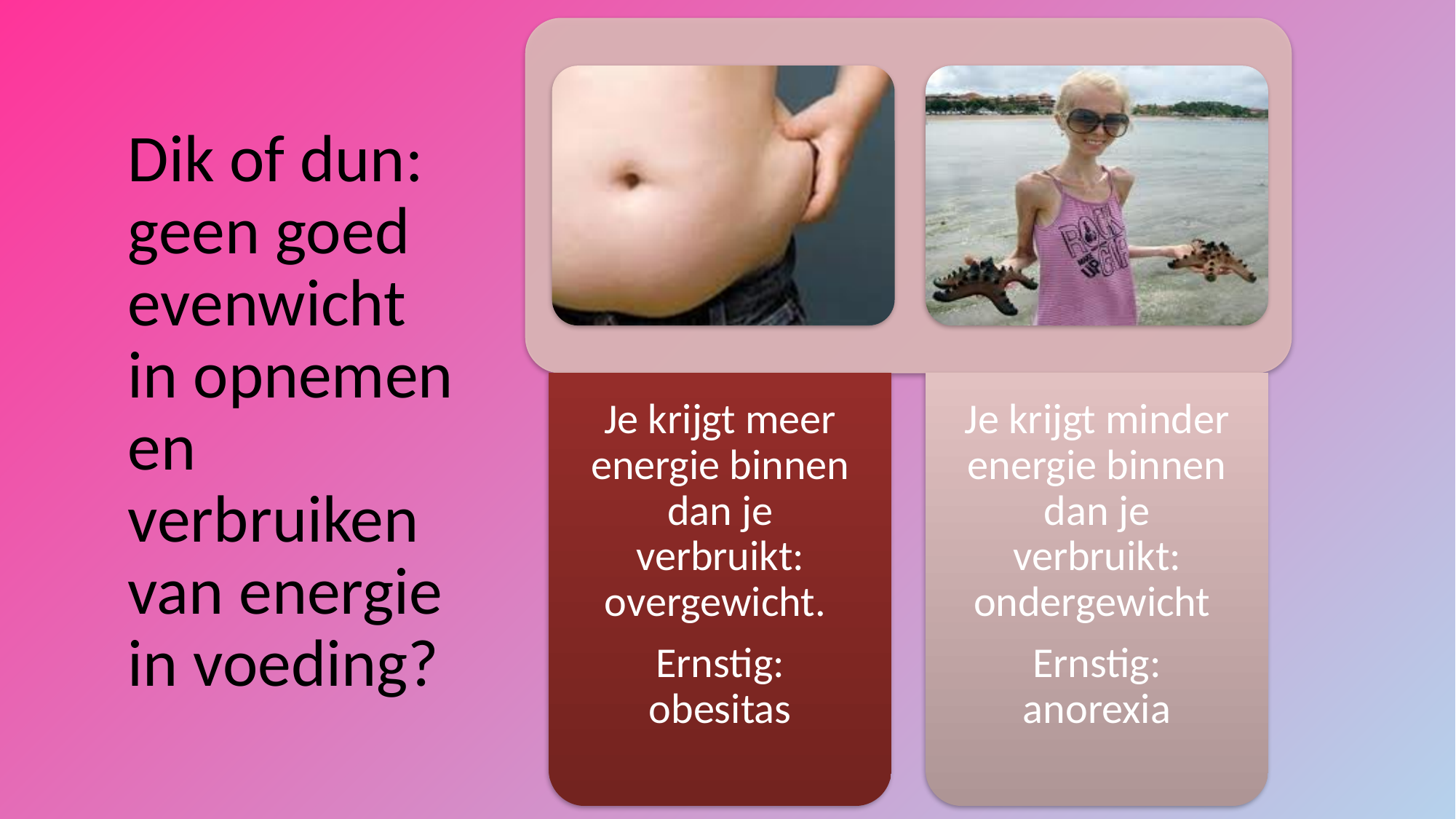

Je krijgt meer energie binnen dan je verbruikt: overgewicht.
Ernstig: obesitas
Je krijgt minder energie binnen dan je verbruikt: ondergewicht
Ernstig: anorexia
# Dik of dun: geen goed evenwicht in opnemen en verbruiken van energie in voeding?